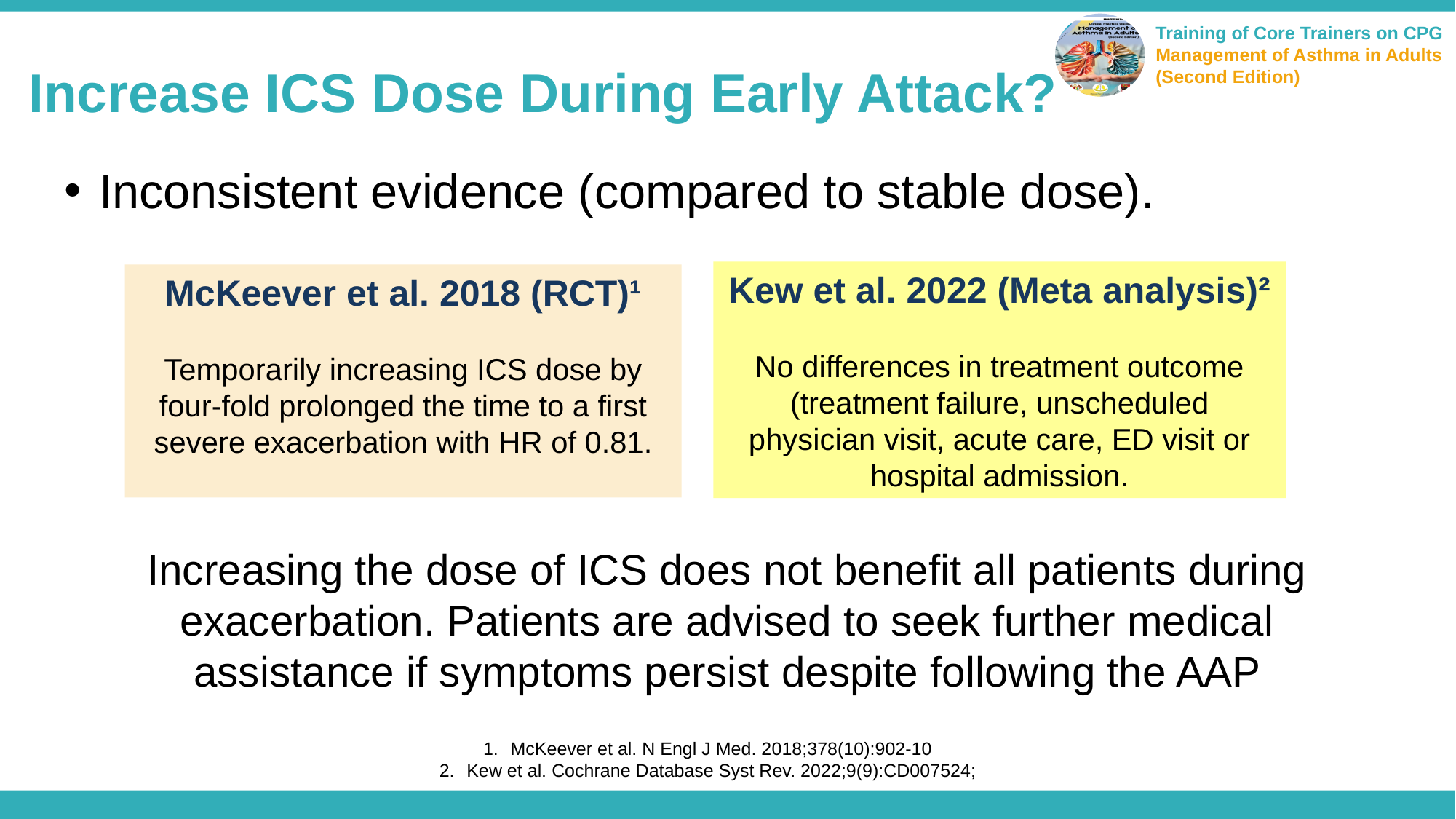

Increase ICS Dose During Early Attack?
Inconsistent evidence (compared to stable dose).
Kew et al. 2022 (Meta analysis)²

No differences in treatment outcome (treatment failure, unscheduled physician visit, acute care, ED visit or hospital admission.
McKeever et al. 2018 (RCT)¹

Temporarily increasing ICS dose by four-fold prolonged the time to a first severe exacerbation with HR of 0.81.

Increasing the dose of ICS does not benefit all patients during exacerbation. Patients are advised to seek further medical assistance if symptoms persist despite following the AAP
McKeever et al. N Engl J Med. 2018;378(10):902-10
Kew et al. Cochrane Database Syst Rev. 2022;9(9):CD007524;